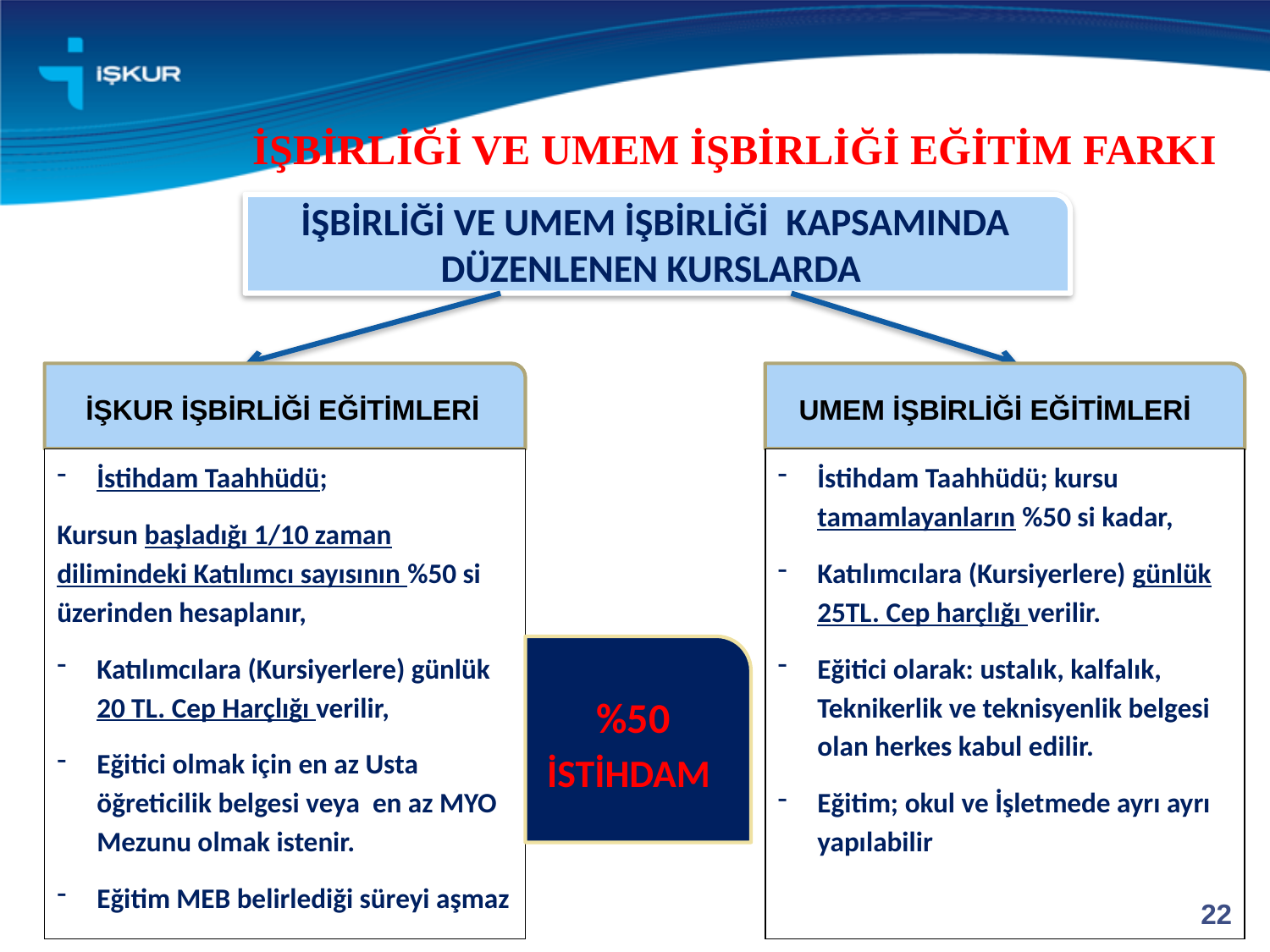

İŞBİRLİĞİ VE UMEM İŞBİRLİĞİ EĞİTİM FARKI
İŞBİRLİĞİ VE UMEM İŞBİRLİĞİ  KAPSAMINDA DÜZENLENEN KURSLARDA
İŞKUR İŞBİRLİĞİ EĞİTİMLERİ
UMEM İŞBİRLİĞİ EĞİTİMLERİ
İstihdam Taahhüdü;
Kursun başladığı 1/10 zaman dilimindeki Katılımcı sayısının %50 si üzerinden hesaplanır,
Katılımcılara (Kursiyerlere) günlük 20 TL. Cep Harçlığı verilir,
Eğitici olmak için en az Usta öğreticilik belgesi veya  en az MYO Mezunu olmak istenir.
Eğitim MEB belirlediği süreyi aşmaz

İstihdam Taahhüdü; kursu tamamlayanların %50 si kadar,
Katılımcılara (Kursiyerlere) günlük 25TL. Cep harçlığı verilir.
Eğitici olarak: ustalık, kalfalık, Teknikerlik ve teknisyenlik belgesi olan herkes kabul edilir.
Eğitim; okul ve İşletmede ayrı ayrı yapılabilir

%50 İSTİHDAM
22